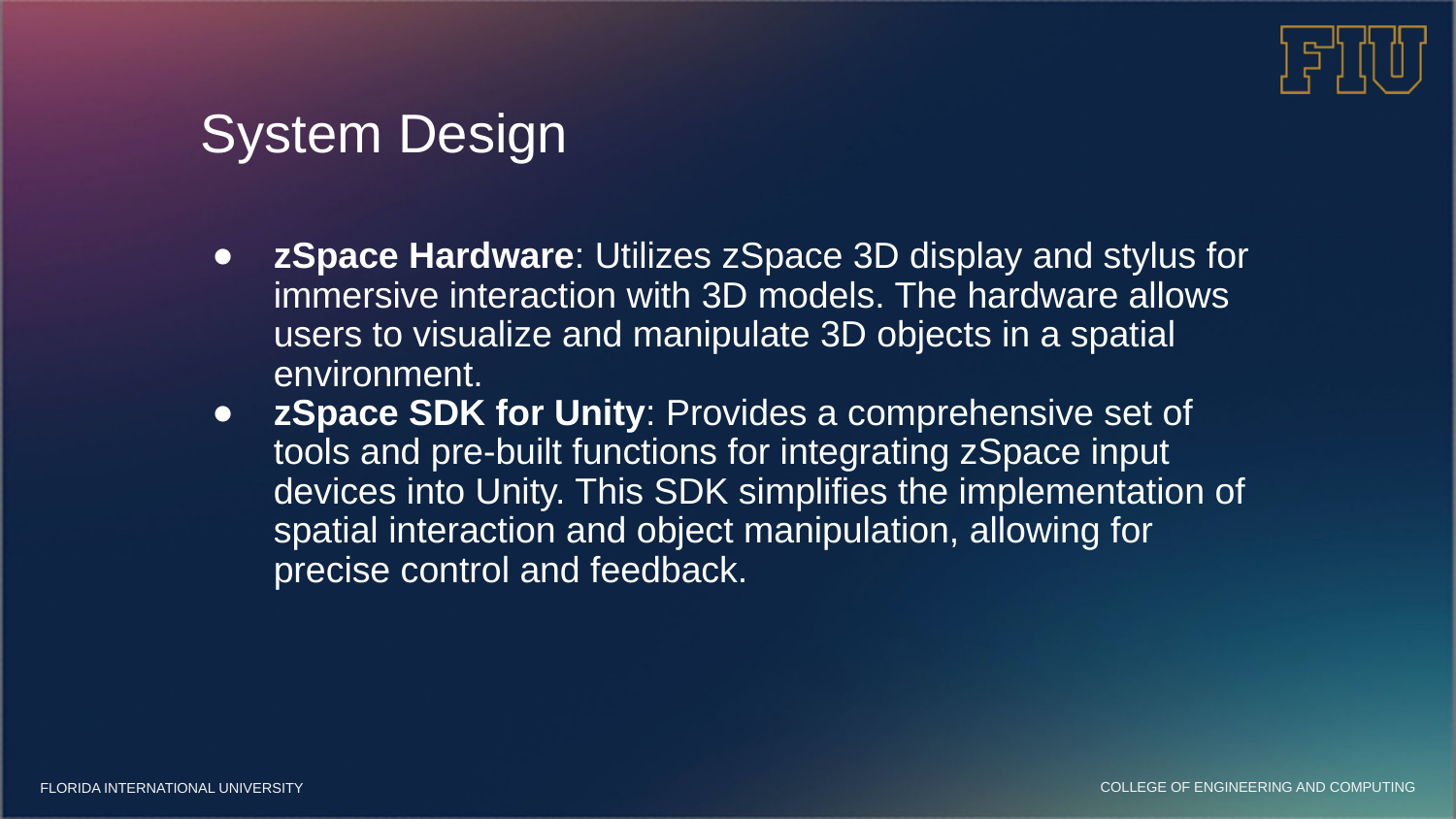

# System Design
zSpace Hardware: Utilizes zSpace 3D display and stylus for immersive interaction with 3D models. The hardware allows users to visualize and manipulate 3D objects in a spatial environment.
zSpace SDK for Unity: Provides a comprehensive set of tools and pre-built functions for integrating zSpace input devices into Unity. This SDK simplifies the implementation of spatial interaction and object manipulation, allowing for precise control and feedback.